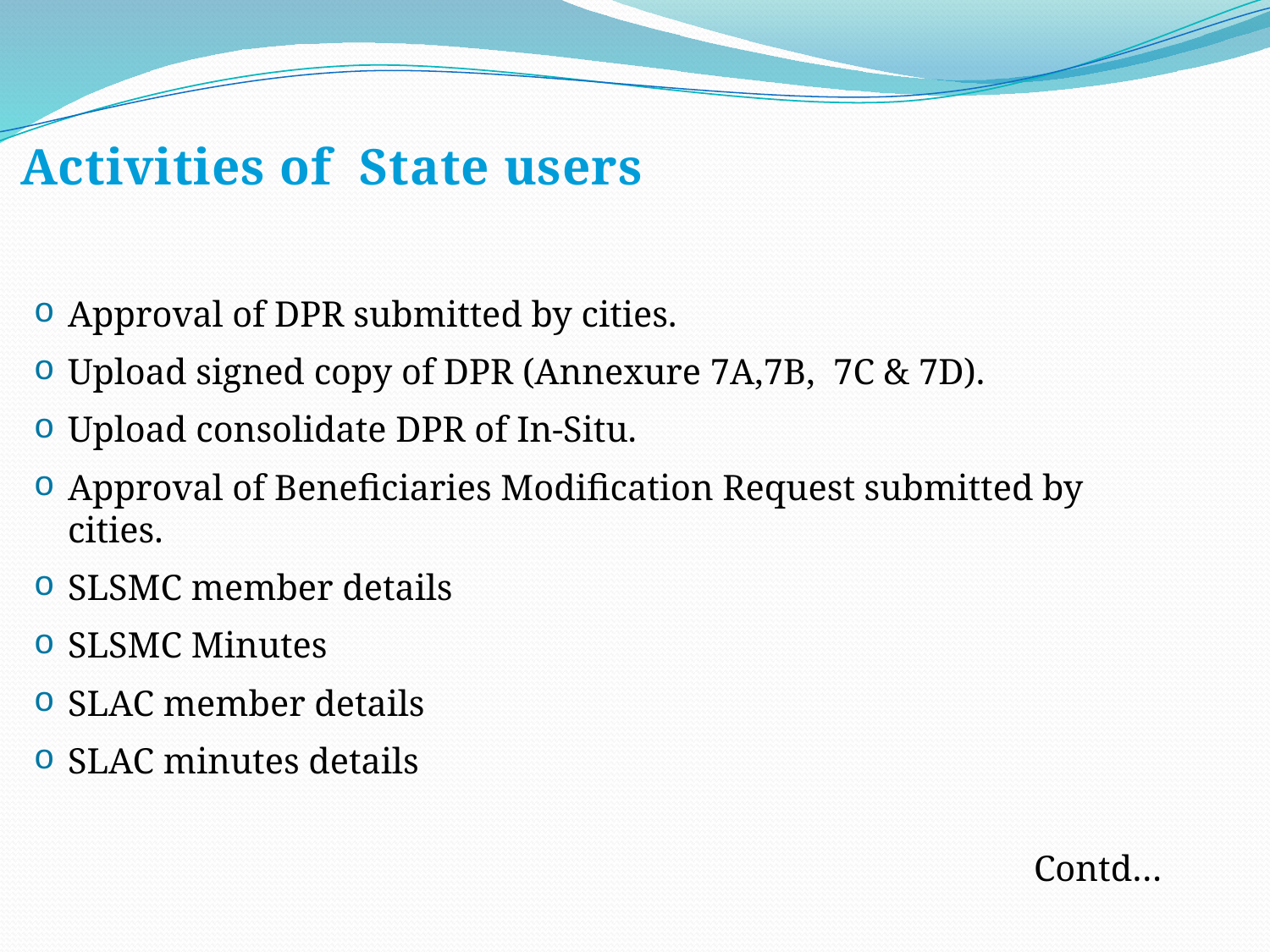

# Activities of  State users

Approval of DPR submitted by cities.
Upload signed copy of DPR (Annexure 7A,7B,  7C & 7D).
Upload consolidate DPR of In-Situ.
Approval of Beneficiaries Modification Request submitted by cities.
SLSMC member details
SLSMC Minutes
SLAC member details
SLAC minutes details

                                                                                                 Contd…